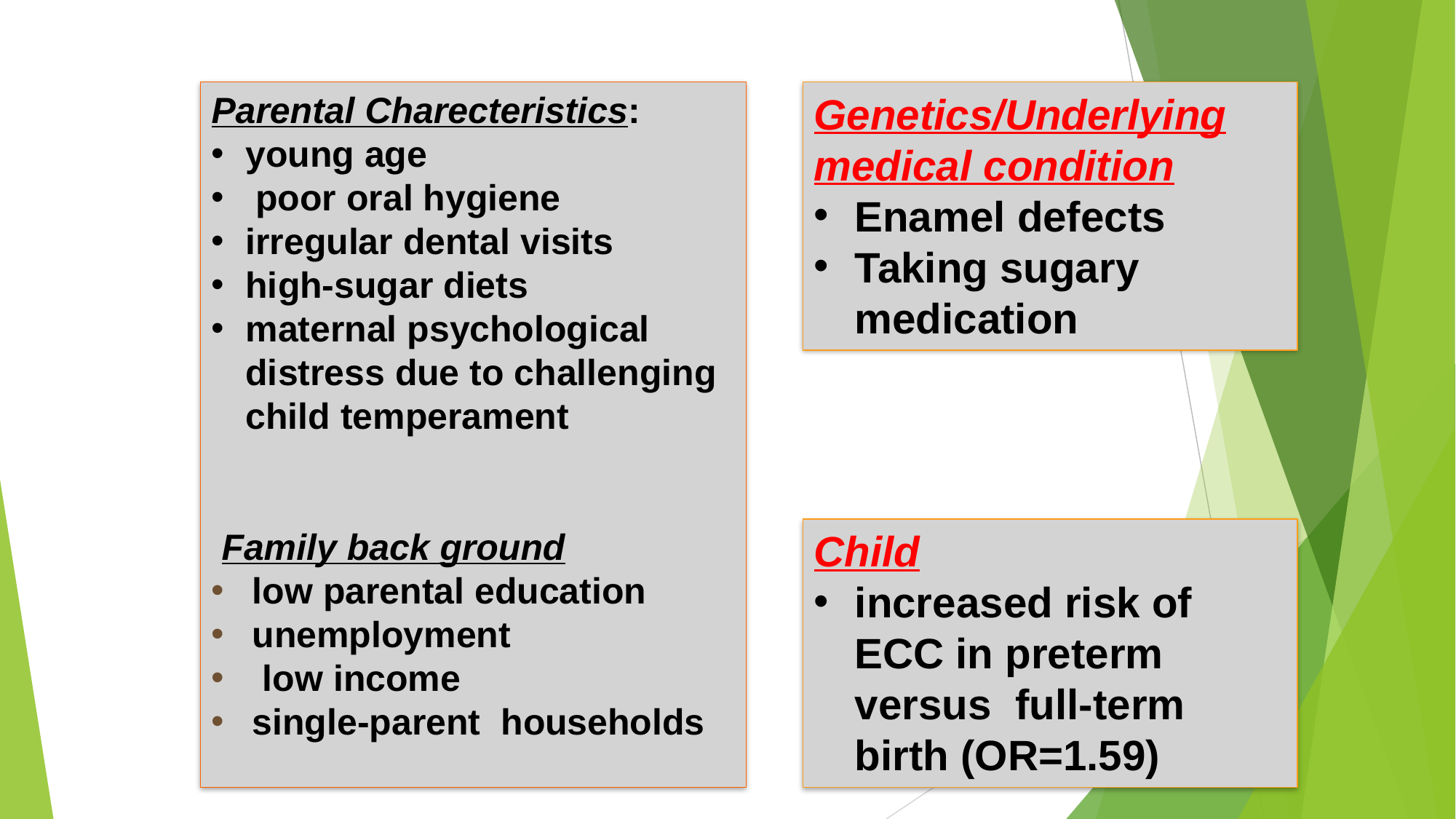

Parental Charecteristics:
young age
 poor oral hygiene
irregular dental visits
high-sugar diets
maternal psychological distress due to challenging child temperament

 Family back ground
low parental education
unemployment
 low income
single-parent  households

Genetics/Underlying medical condition
Enamel defects
Taking sugary medication
Child
increased risk of ECC in preterm versus  full-term birth (OR=1.59)